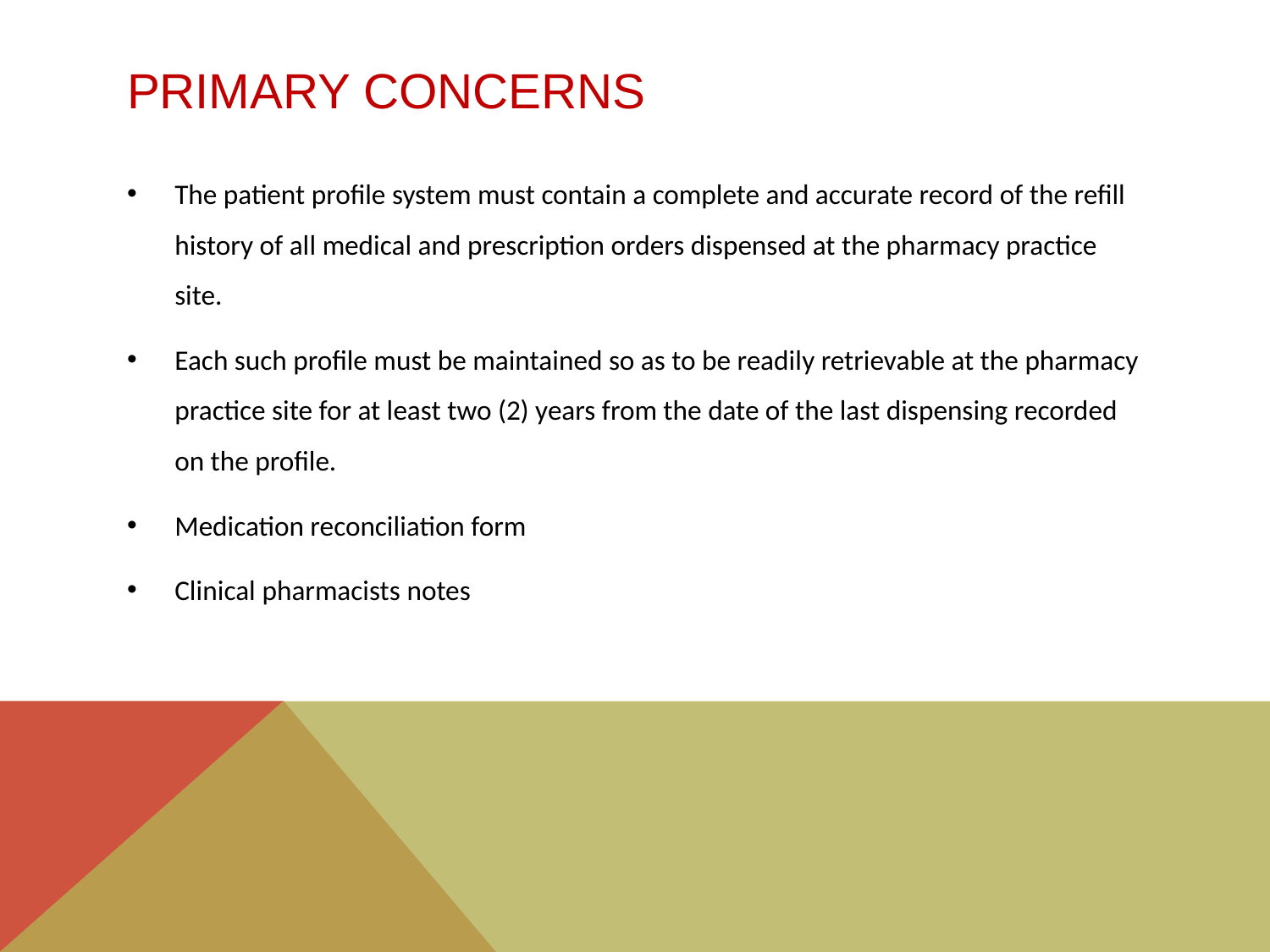

# Primary concerns
The patient profile system must contain a complete and accurate record of the refill history of all medical and prescription orders dispensed at the pharmacy practice site.
Each such profile must be maintained so as to be readily retrievable at the pharmacy practice site for at least two (2) years from the date of the last dispensing recorded on the profile.
Medication reconciliation form
Clinical pharmacists notes